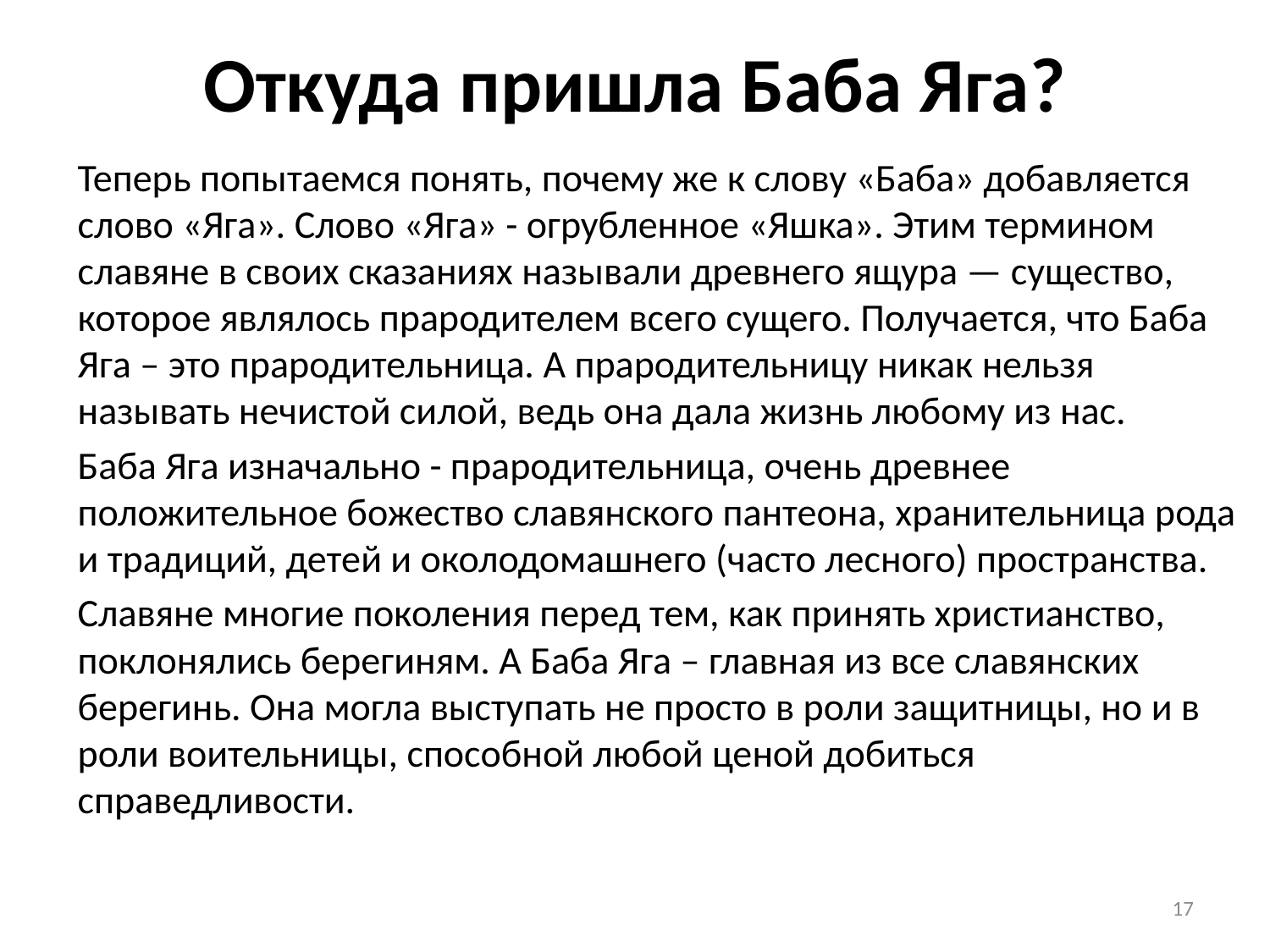

# Откуда пришла Баба Яга?
Теперь попытаемся понять, почему же к слову «Баба» добавляется слово «Яга». Слово «Яга» - огрубленное «Яшка». Этим термином славяне в своих сказаниях называли древнего ящура — существо, которое являлось прародителем всего сущего. Получается, что Баба Яга – это прародительница. А прародительницу никак нельзя называть нечистой силой, ведь она дала жизнь любому из нас.
Баба Яга изначально - прародительница, очень древнее положительное божество славянского пантеона, хранительница рода и традиций, детей и околодомашнего (часто лесного) пространства.
Славяне многие поколения перед тем, как принять христианство, поклонялись берегиням. А Баба Яга – главная из все славянских берегинь. Она могла выступать не просто в роли защитницы, но и в роли воительницы, способной любой ценой добиться справедливости.
17